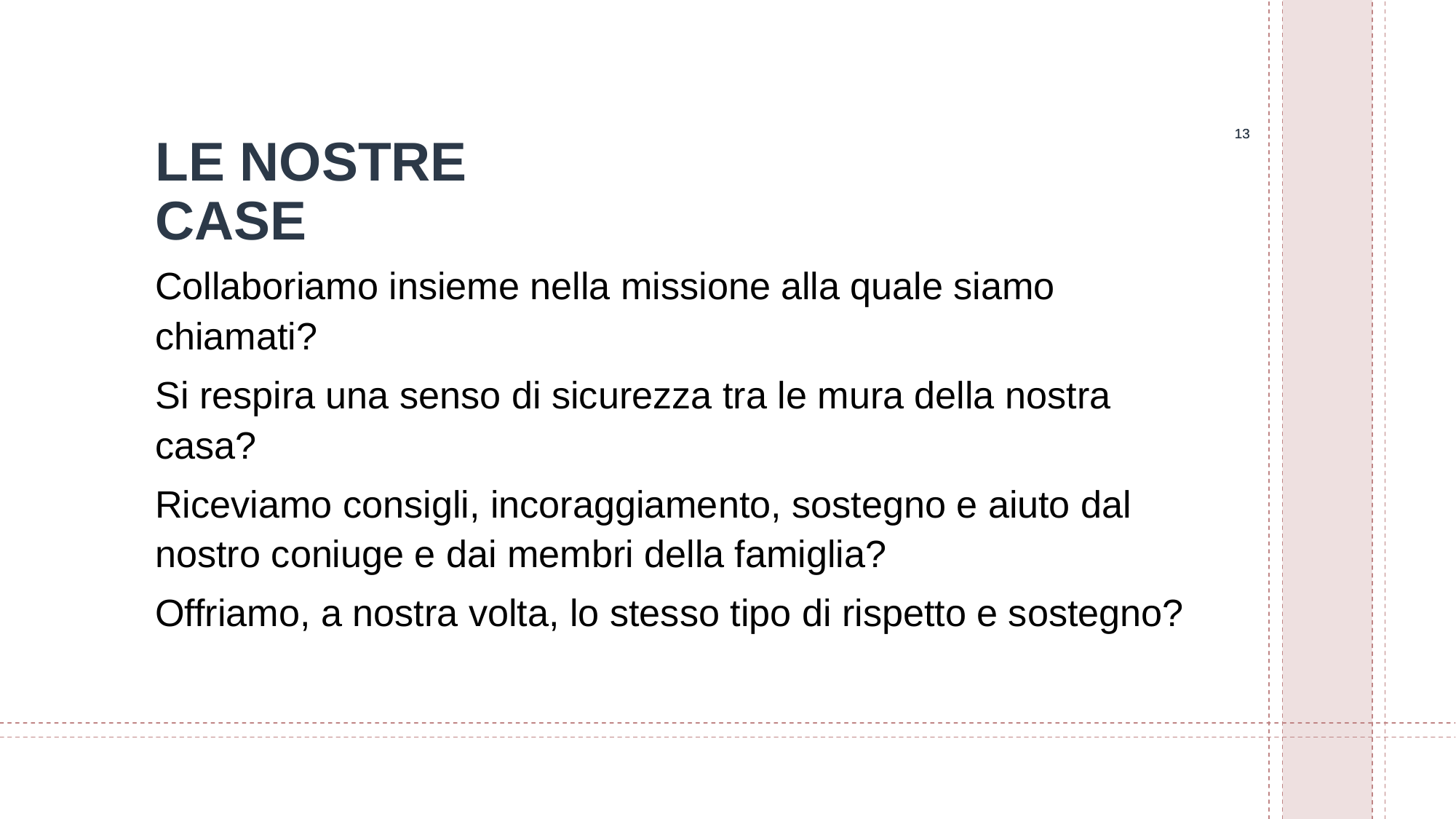

13
13
# LE NOSTRE CASE
Collaboriamo insieme nella missione alla quale siamo chiamati?
Si respira una senso di sicurezza tra le mura della nostra casa?
Riceviamo consigli, incoraggiamento, sostegno e aiuto dal nostro coniuge e dai membri della famiglia?
Offriamo, a nostra volta, lo stesso tipo di rispetto e sostegno?